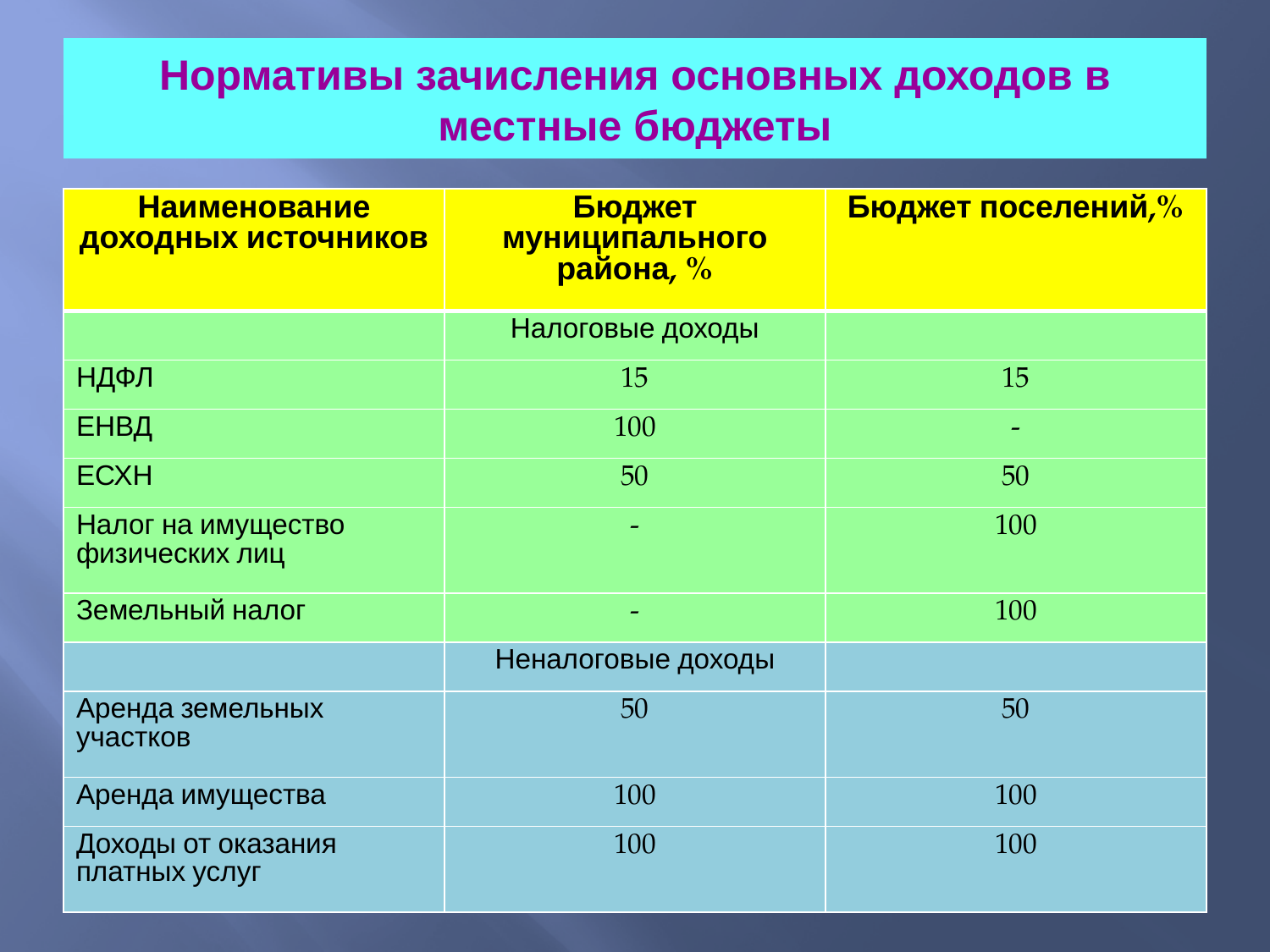

# Нормативы зачисления основных доходов в местные бюджеты
| Наименование доходных источников | Бюджет муниципального района, % | Бюджет поселений,% |
| --- | --- | --- |
|  | Налоговые доходы |  |
| НДФЛ | 15 | 15 |
| ЕНВД | 100 | - |
| ЕСХН | 50 | 50 |
| Налог на имущество физических лиц | - | 100 |
| Земельный налог | - | 100 |
|  | Неналоговые доходы |  |
| Аренда земельных участков | 50 | 50 |
| Аренда имущества | 100 | 100 |
| Доходы от оказания платных услуг | 100 | 100 |